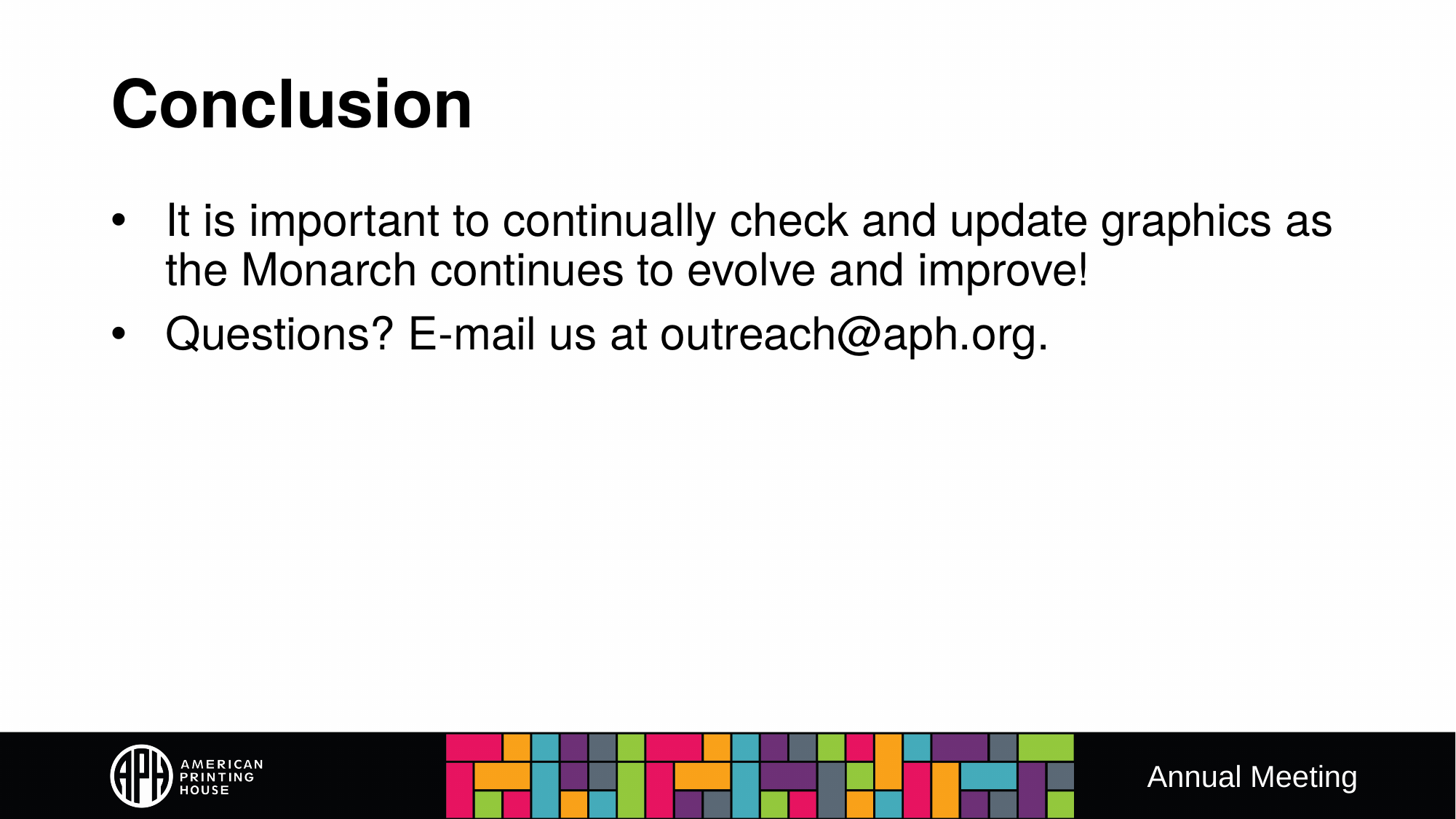

# Conclusion
It is important to continually check and update graphics as the Monarch continues to evolve and improve!
Questions? E-mail us at outreach@aph.org.